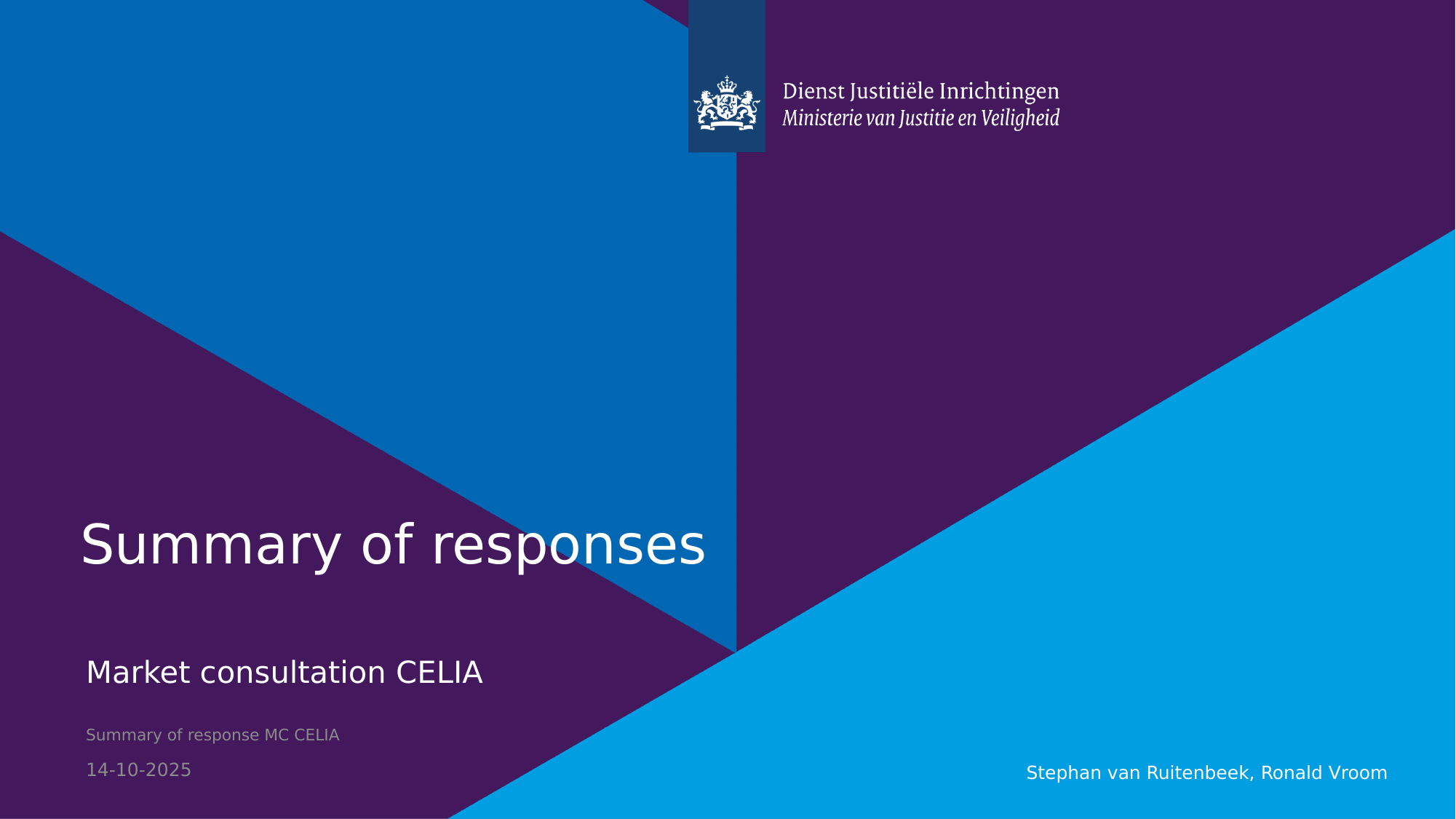

# Summary of responses
Market consultation CELIA
Summary of response MC CELIA
14-10-2025
Stephan van Ruitenbeek, Ronald Vroom